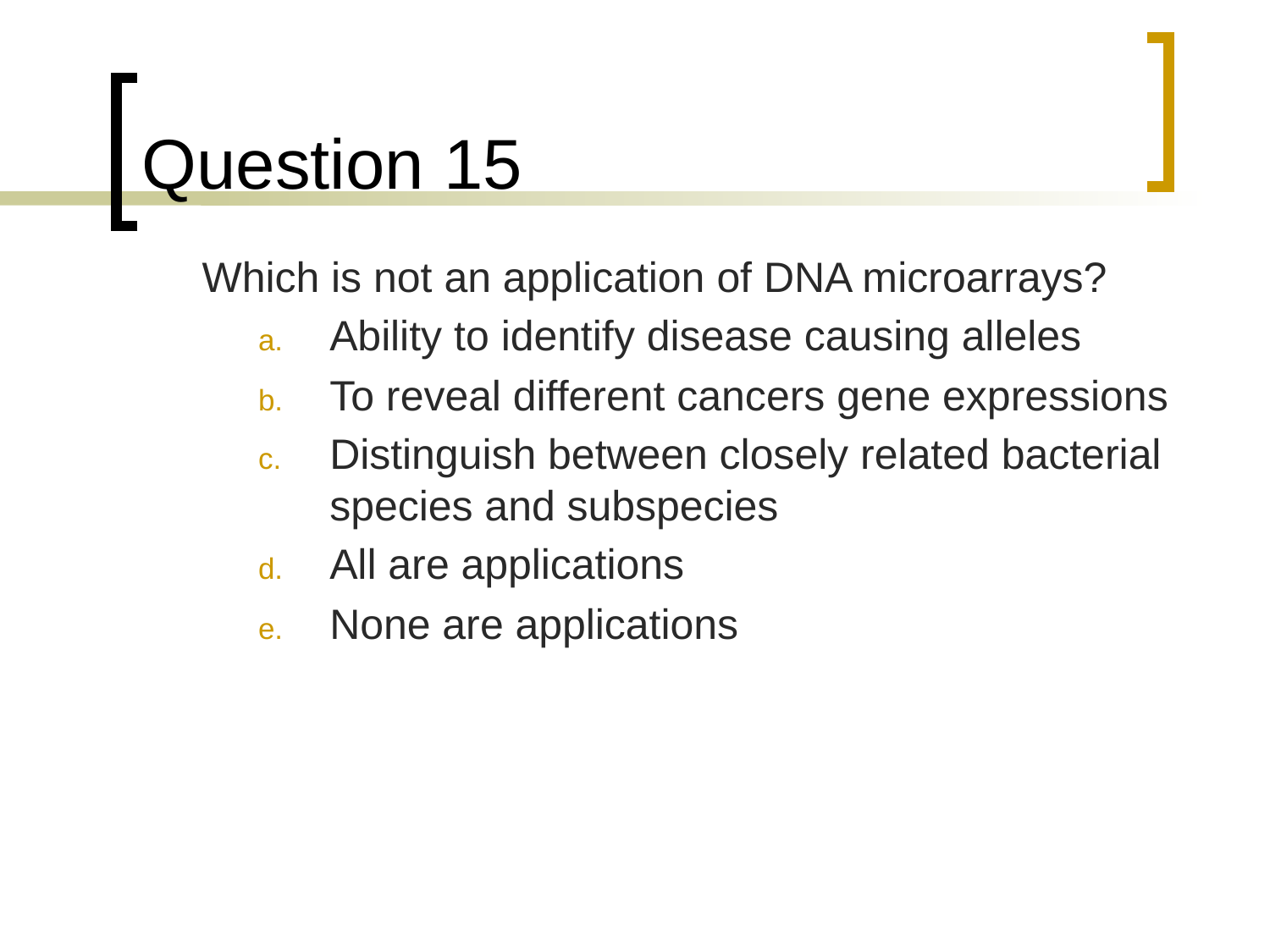

# Question 15
	Which is not an application of DNA microarrays?
Ability to identify disease causing alleles
To reveal different cancers gene expressions
Distinguish between closely related bacterial species and subspecies
All are applications
None are applications